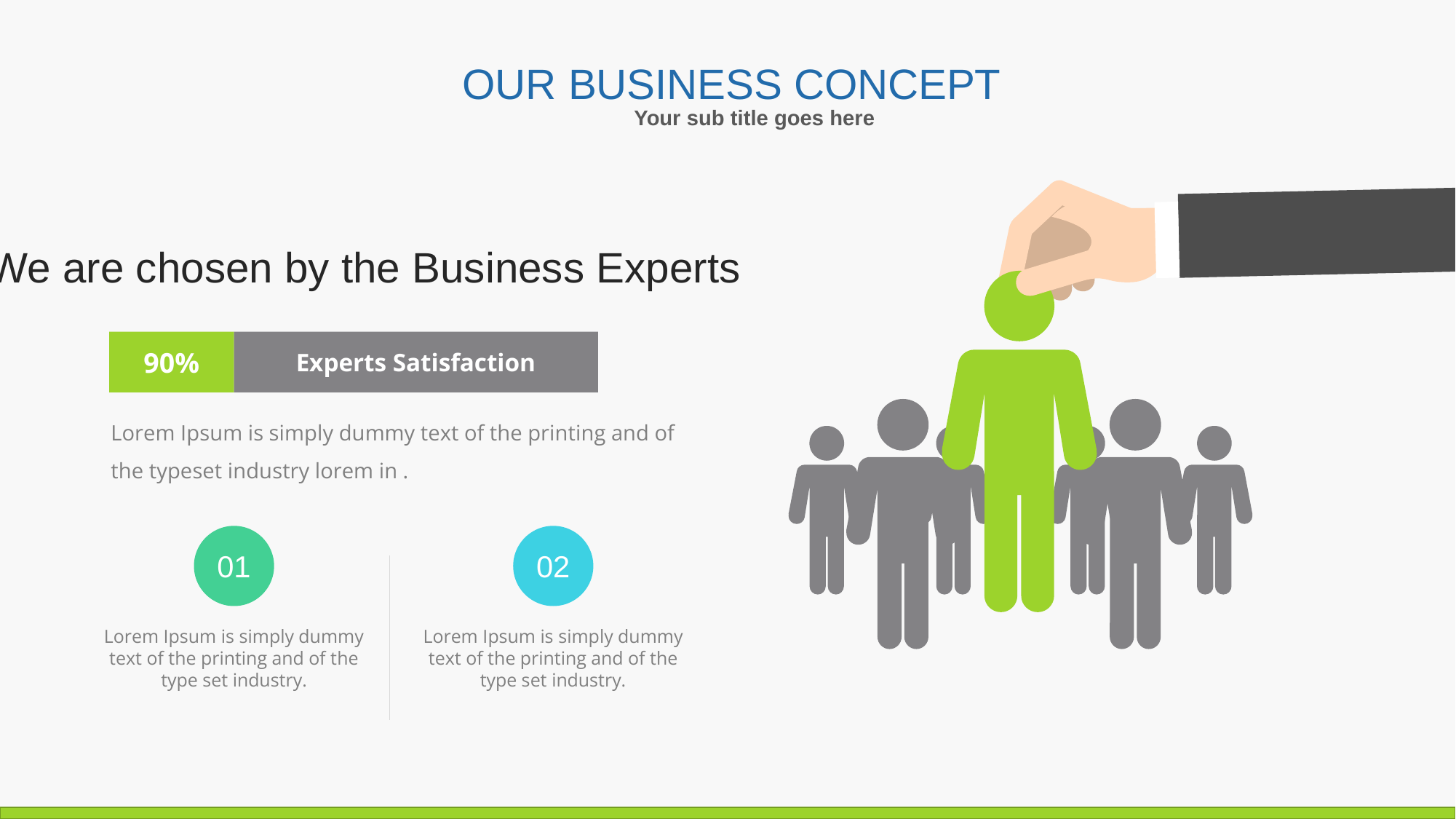

OUR BUSINESS CONCEPT
Your sub title goes here

We are chosen by the Business Experts
90%
Experts Satisfaction
Lorem Ipsum is simply dummy text of the printing and of the typeset industry lorem in .
01
02
Lorem Ipsum is simply dummy text of the printing and of the type set industry.
Lorem Ipsum is simply dummy text of the printing and of the type set industry.